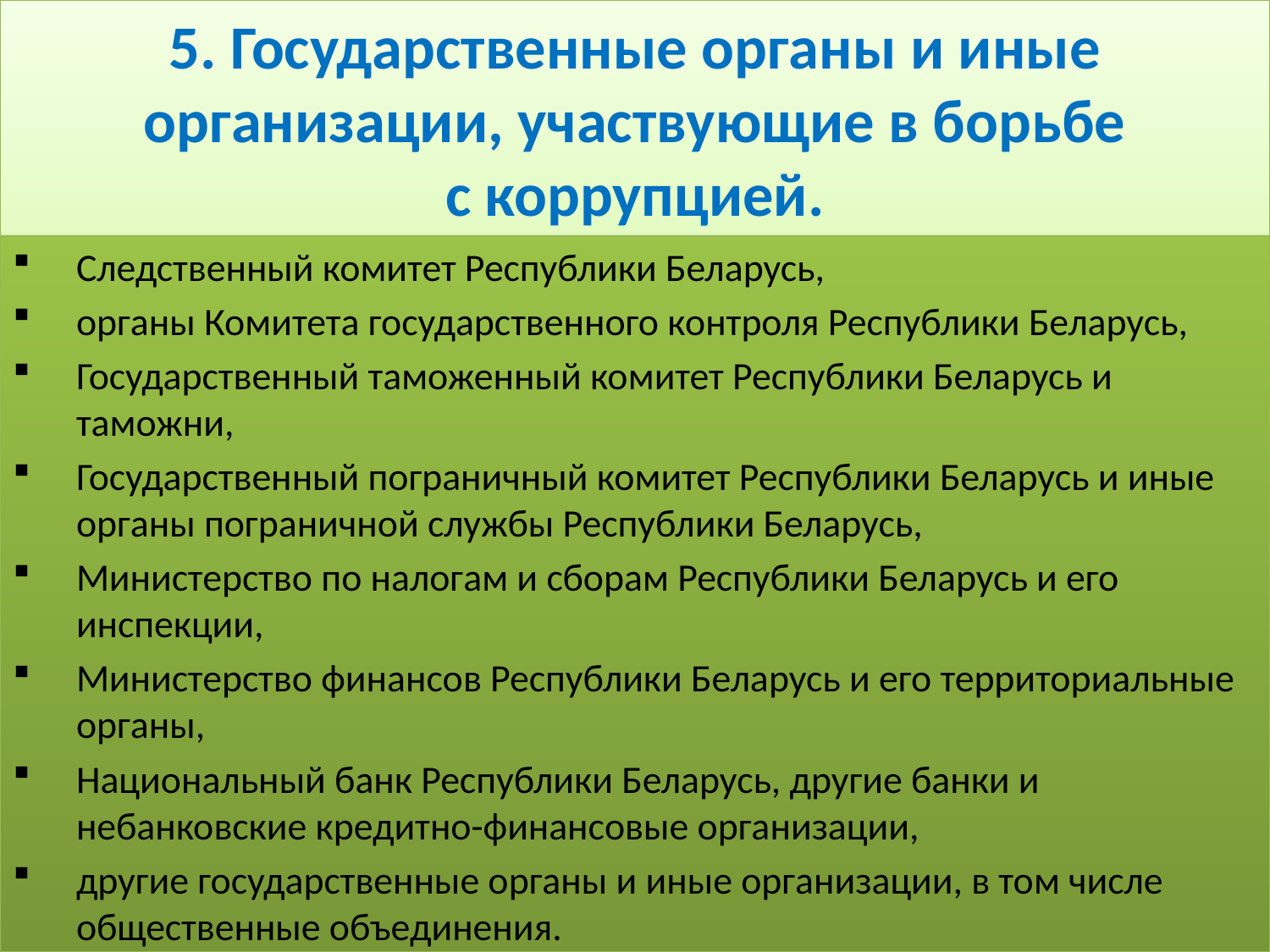

# 5. Государственные органы и иные организации, участвующие в борьбе с коррупцией.
Следственный комитет Республики Беларусь,
органы Комитета государственного контроля Республики Беларусь,
Государственный таможенный комитет Республики Беларусь и таможни,
Государственный пограничный комитет Республики Беларусь и иные органы пограничной службы Республики Беларусь,
Министерство по налогам и сборам Республики Беларусь и его инспекции,
Министерство финансов Республики Беларусь и его территориальные органы,
Национальный банк Республики Беларусь, другие банки и небанковские кредитно-финансовые организации,
другие государственные органы и иные организации, в том числе общественные объединения.
29